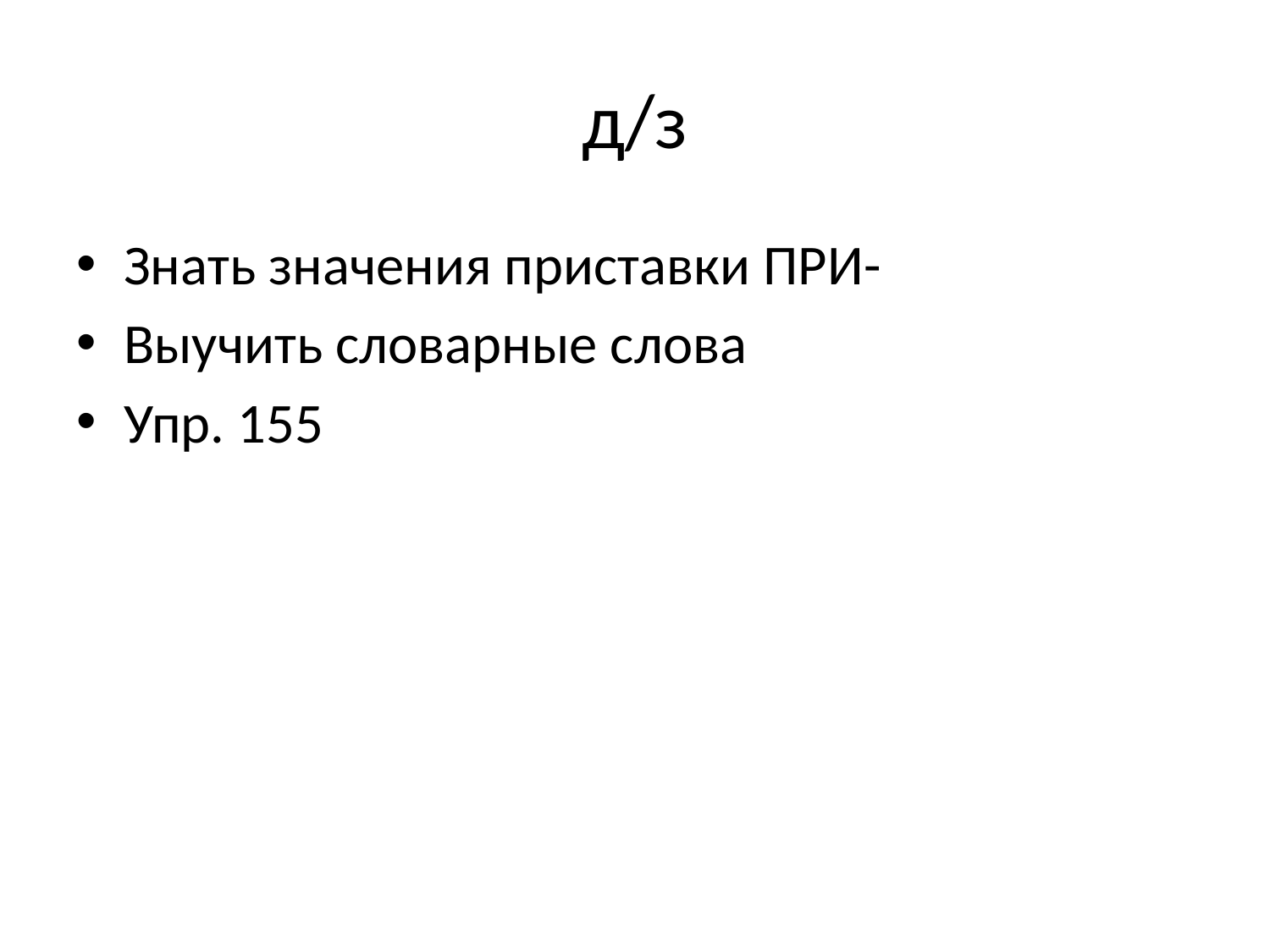

# д/з
Знать значения приставки ПРИ-
Выучить словарные слова
Упр. 155